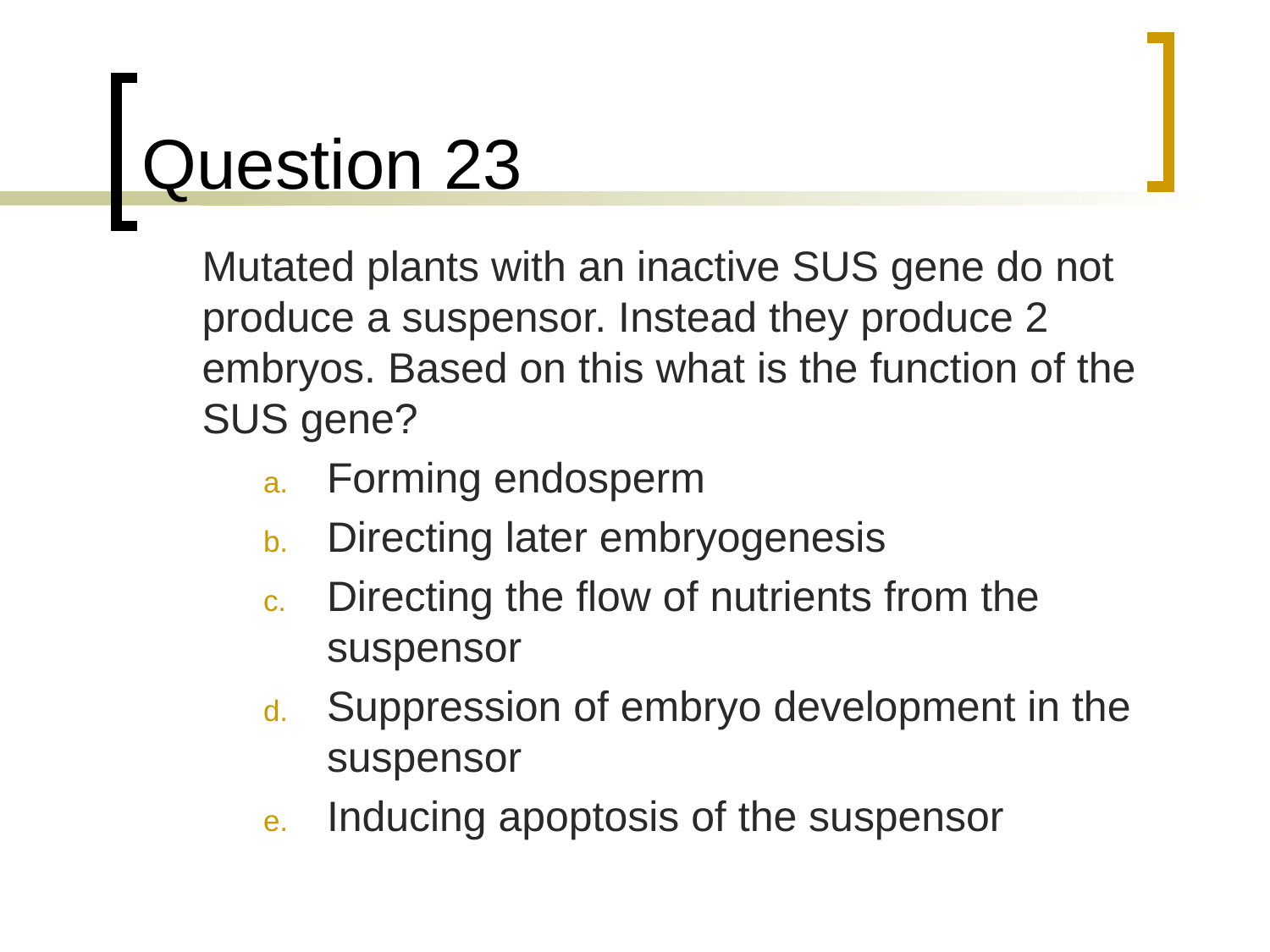

# Question 23
	Mutated plants with an inactive SUS gene do not produce a suspensor. Instead they produce 2 embryos. Based on this what is the function of the SUS gene?
Forming endosperm
Directing later embryogenesis
Directing the flow of nutrients from the suspensor
Suppression of embryo development in the suspensor
Inducing apoptosis of the suspensor